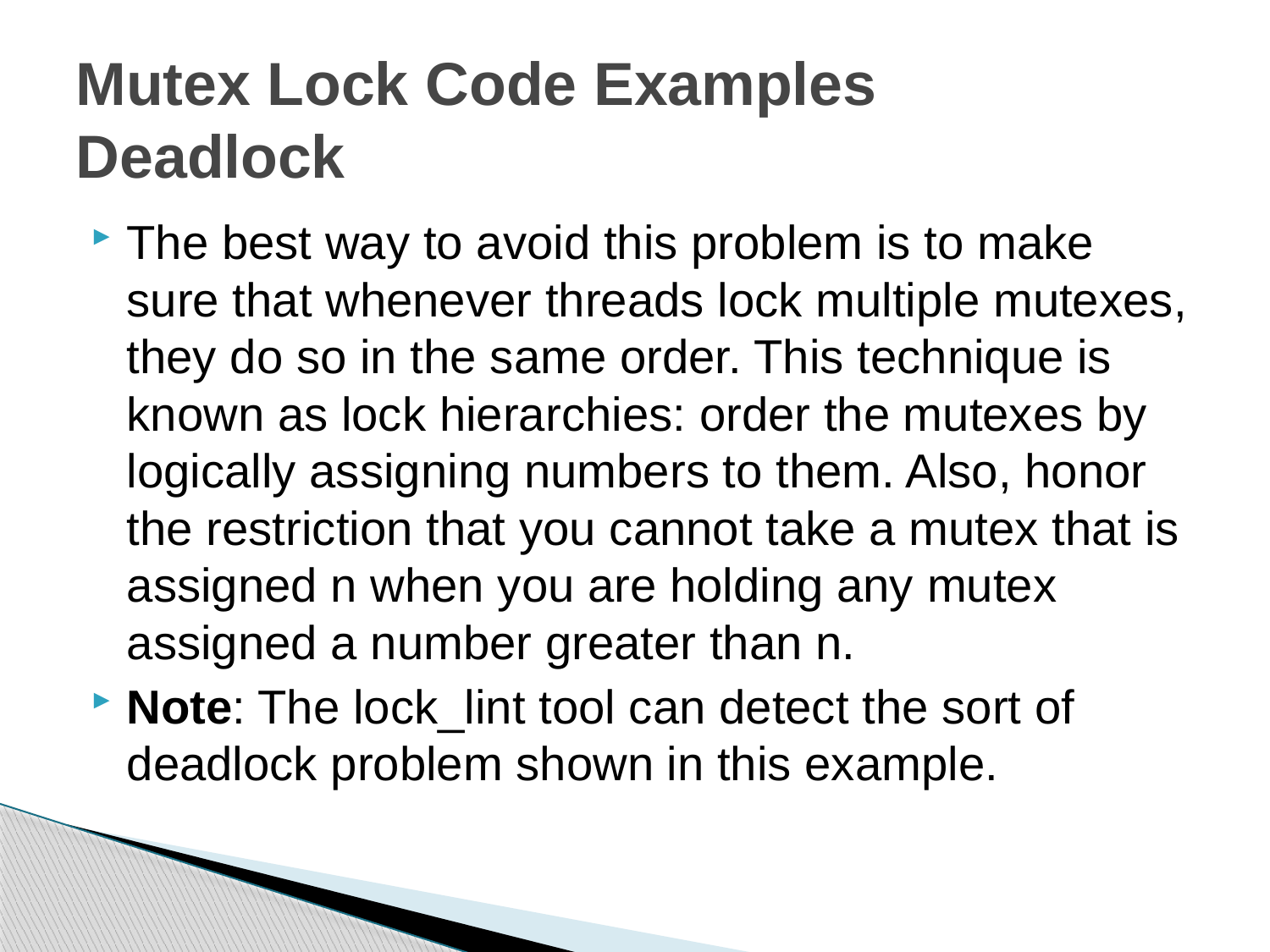

# Mutex Lock Code Examples Deadlock
The best way to avoid this problem is to make sure that whenever threads lock multiple mutexes, they do so in the same order. This technique is known as lock hierarchies: order the mutexes by logically assigning numbers to them. Also, honor the restriction that you cannot take a mutex that is assigned n when you are holding any mutex assigned a number greater than n.
Note: The lock_lint tool can detect the sort of deadlock problem shown in this example.